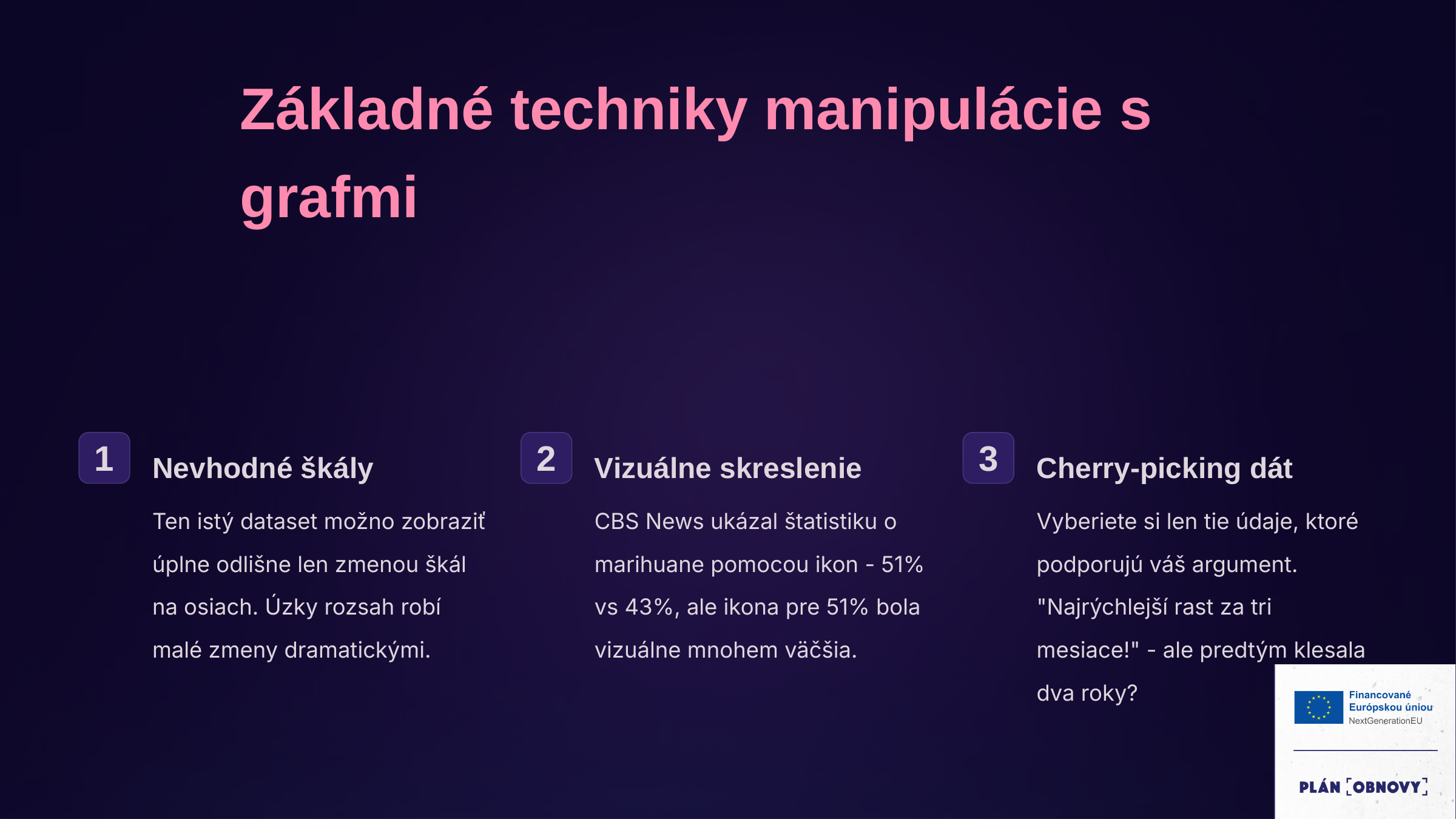

Základné techniky manipulácie s grafmi

1
2
3
Nevhodné škály
Vizuálne skreslenie
Cherry-picking dát
Ten istý dataset možno zobraziť úplne odlišne len zmenou škál na osiach. Úzky rozsah robí malé zmeny dramatickými.
CBS News ukázal štatistiku o marihuane pomocou ikon - 51% vs 43%, ale ikona pre 51% bola vizuálne mnohem väčšia.
Vyberiete si len tie údaje, ktoré podporujú váš argument. "Najrýchlejší rast za tri mesiace!" - ale predtým klesala dva roky?